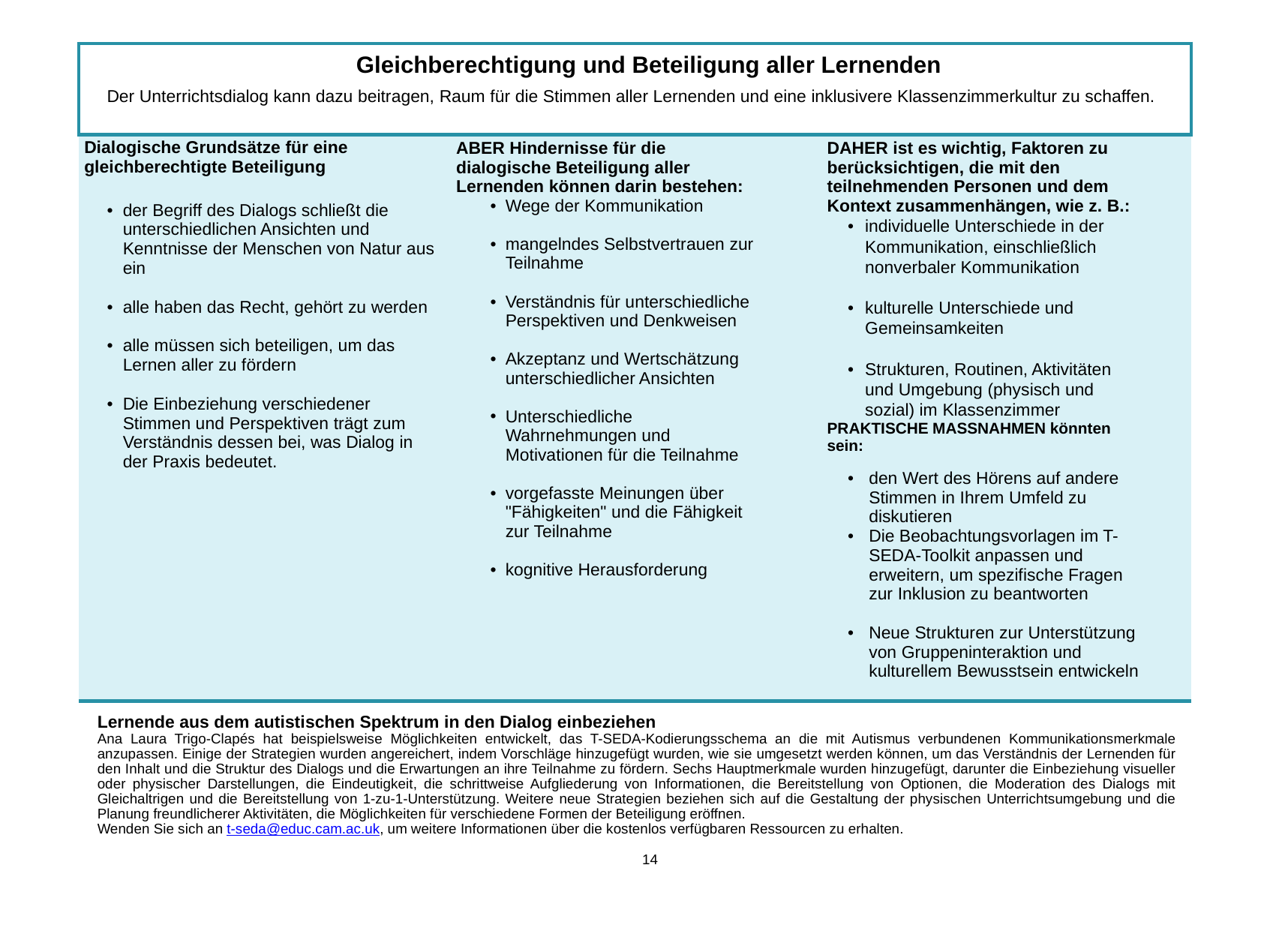

| Gleichberechtigung und Beteiligung aller Lernenden Der Unterrichtsdialog kann dazu beitragen, Raum für die Stimmen aller Lernenden und eine inklusivere Klassenzimmerkultur zu schaffen. |  |  |
| --- | --- | --- |
| Dialogische Grundsätze für eine gleichberechtigte Beteiligung der Begriff des Dialogs schließt die unterschiedlichen Ansichten und Kenntnisse der Menschen von Natur aus ein alle haben das Recht, gehört zu werden alle müssen sich beteiligen, um das Lernen aller zu fördern Die Einbeziehung verschiedener Stimmen und Perspektiven trägt zum Verständnis dessen bei, was Dialog in der Praxis bedeutet. | ABER Hindernisse für die dialogische Beteiligung aller Lernenden können darin bestehen: Wege der Kommunikation mangelndes Selbstvertrauen zur Teilnahme Verständnis für unterschiedliche Perspektiven und Denkweisen Akzeptanz und Wertschätzung unterschiedlicher Ansichten Unterschiedliche Wahrnehmungen und Motivationen für die Teilnahme vorgefasste Meinungen über "Fähigkeiten" und die Fähigkeit zur Teilnahme kognitive Herausforderung | DAHER ist es wichtig, Faktoren zu berücksichtigen, die mit den teilnehmenden Personen und dem Kontext zusammenhängen, wie z. B.: individuelle Unterschiede in der Kommunikation, einschließlich nonverbaler Kommunikation kulturelle Unterschiede und Gemeinsamkeiten Strukturen, Routinen, Aktivitäten und Umgebung (physisch und sozial) im Klassenzimmer PRAKTISCHE MASSNAHMEN könnten sein: den Wert des Hörens auf andere Stimmen in Ihrem Umfeld zu diskutieren Die Beobachtungsvorlagen im T-SEDA-Toolkit anpassen und erweitern, um spezifische Fragen zur Inklusion zu beantworten Neue Strukturen zur Unterstützung von Gruppeninteraktion und kulturellem Bewusstsein entwickeln |
| Lernende aus dem autistischen Spektrum in den Dialog einbeziehen Ana Laura Trigo-Clapés hat beispielsweise Möglichkeiten entwickelt, das T-SEDA-Kodierungsschema an die mit Autismus verbundenen Kommunikationsmerkmale anzupassen. Einige der Strategien wurden angereichert, indem Vorschläge hinzugefügt wurden, wie sie umgesetzt werden können, um das Verständnis der Lernenden für den Inhalt und die Struktur des Dialogs und die Erwartungen an ihre Teilnahme zu fördern. Sechs Hauptmerkmale wurden hinzugefügt, darunter die Einbeziehung visueller oder physischer Darstellungen, die Eindeutigkeit, die schrittweise Aufgliederung von Informationen, die Bereitstellung von Optionen, die Moderation des Dialogs mit Gleichaltrigen und die Bereitstellung von 1-zu-1-Unterstützung. Weitere neue Strategien beziehen sich auf die Gestaltung der physischen Unterrichtsumgebung und die Planung freundlicherer Aktivitäten, die Möglichkeiten für verschiedene Formen der Beteiligung eröffnen. Wenden Sie sich an t-seda@educ.cam.ac.uk, um weitere Informationen über die kostenlos verfügbaren Ressourcen zu erhalten. |  |  |

14